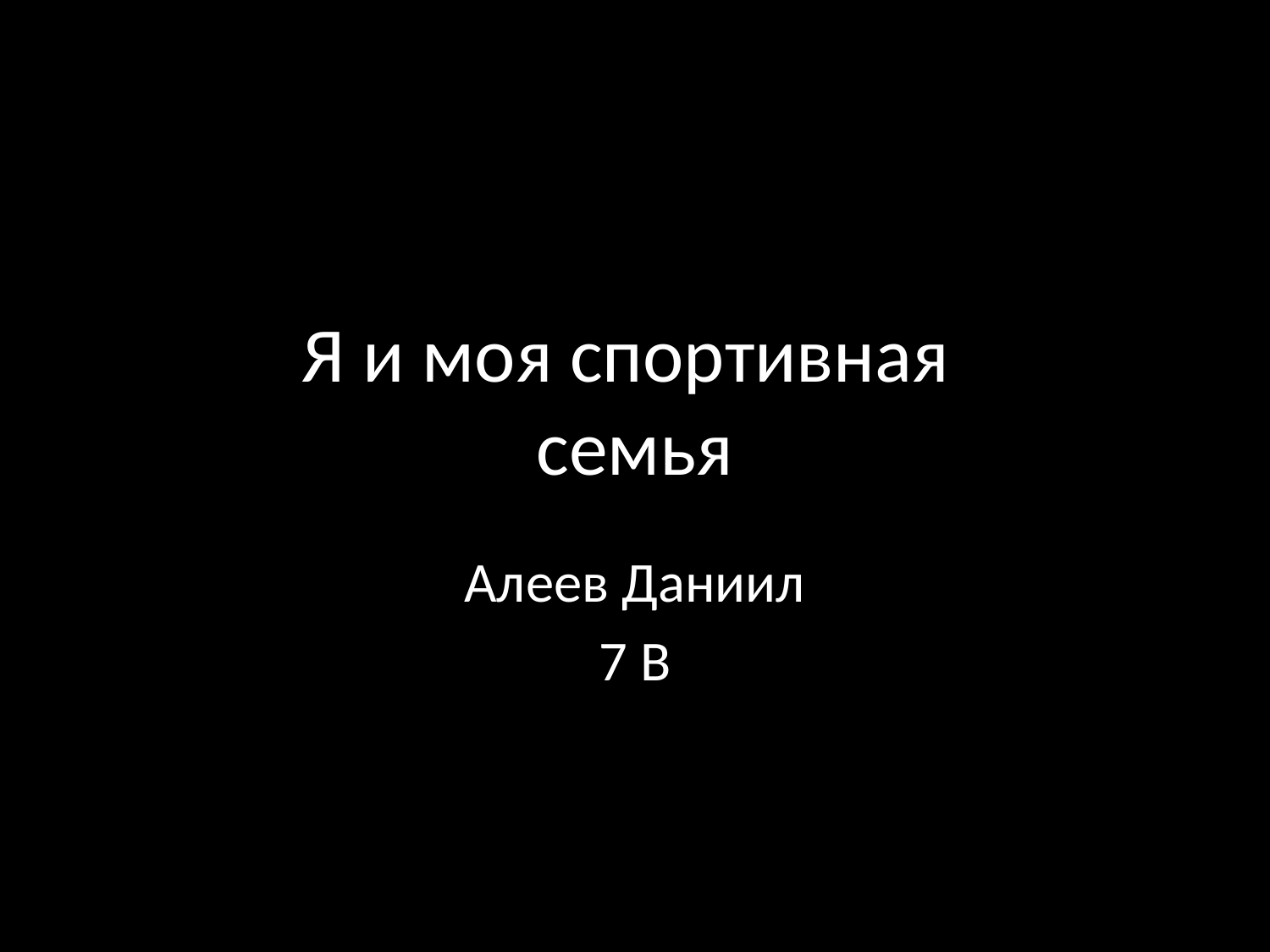

# Я и моя спортивная семья
Алеев Даниил
7 В